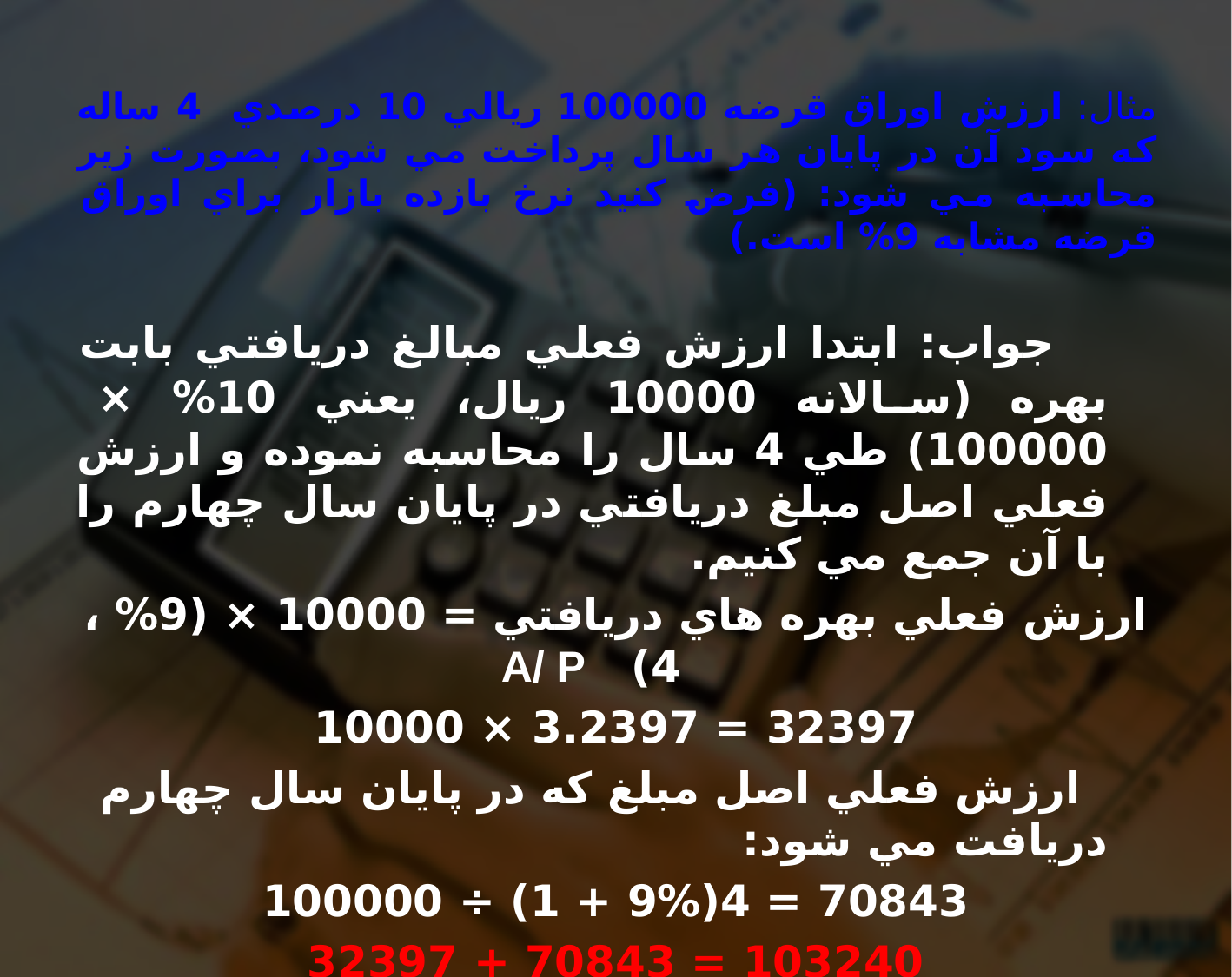

# مثال: ارزش اوراق قرضه 100000 ريالي 10 درصدي  4 ساله كه سود آن در پايان هر سال پرداخت مي شود، بصورت زير محاسبه مي شود: (فرض كنيد نرخ بازده بازار براي اوراق قرضه مشابه 9% است.)
    جواب: ابتدا ارزش فعلي مبالغ دريافتي بابت بهره (سالانه 10000 ريال، يعني 10% × 100000) طي 4 سال را محاسبه نموده و ارزش فعلي اصل مبلغ دريافتي در پايان سال چهارم را با آن جمع مي كنيم.
ارزش فعلي بهره هاي دريافتي = 10000 × (9% ، 4)   A/ P
32397 = 3.2397 × 10000
     ارزش فعلي اصل مبلغ كه در پايان سال چهارم دريافت مي شود:
70843 = 4(9% + 1) ÷ 100000
103240 = 70843 + 32397